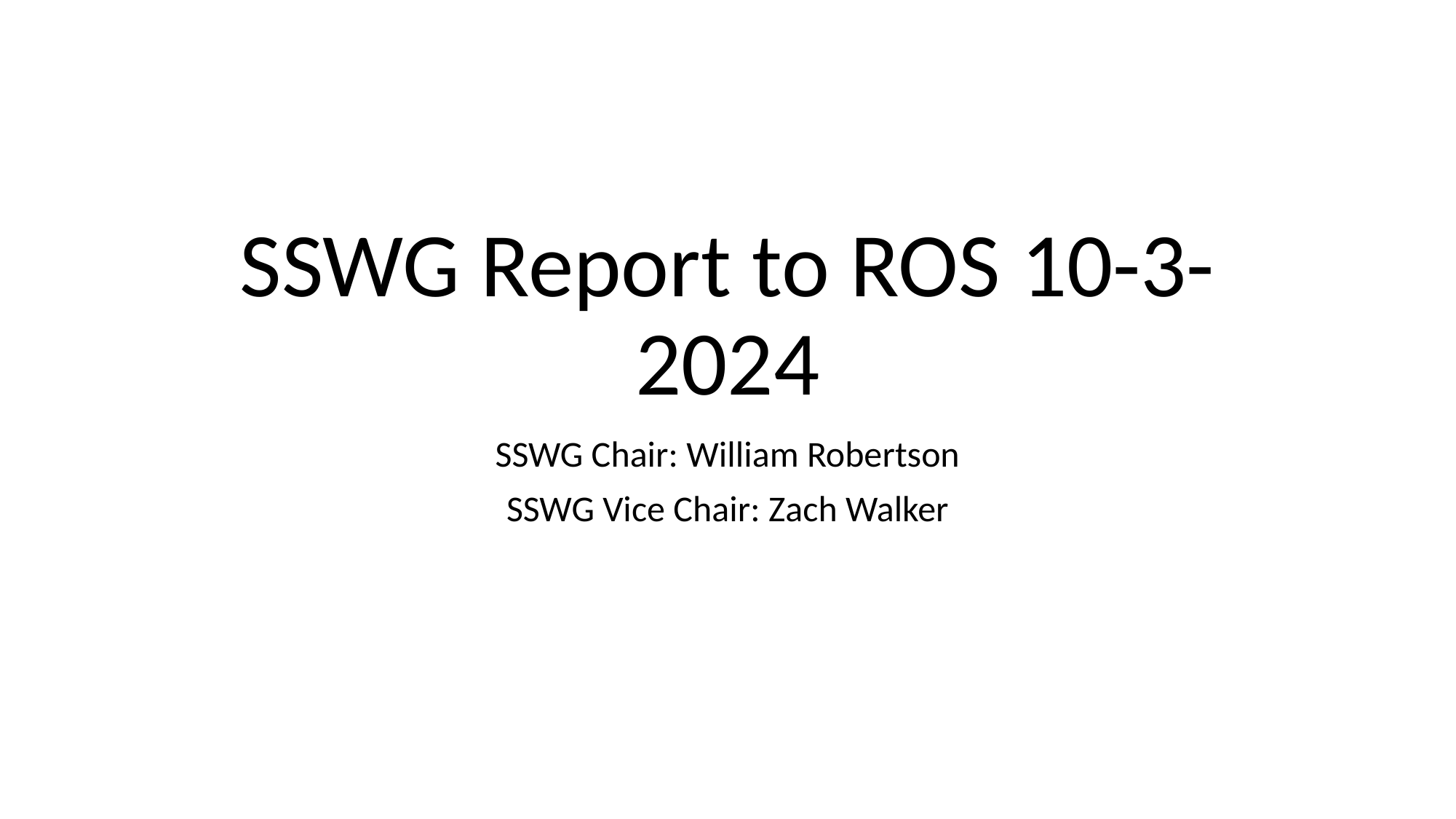

# SSWG Report to ROS 10-3-2024
SSWG Chair: William Robertson
SSWG Vice Chair: Zach Walker